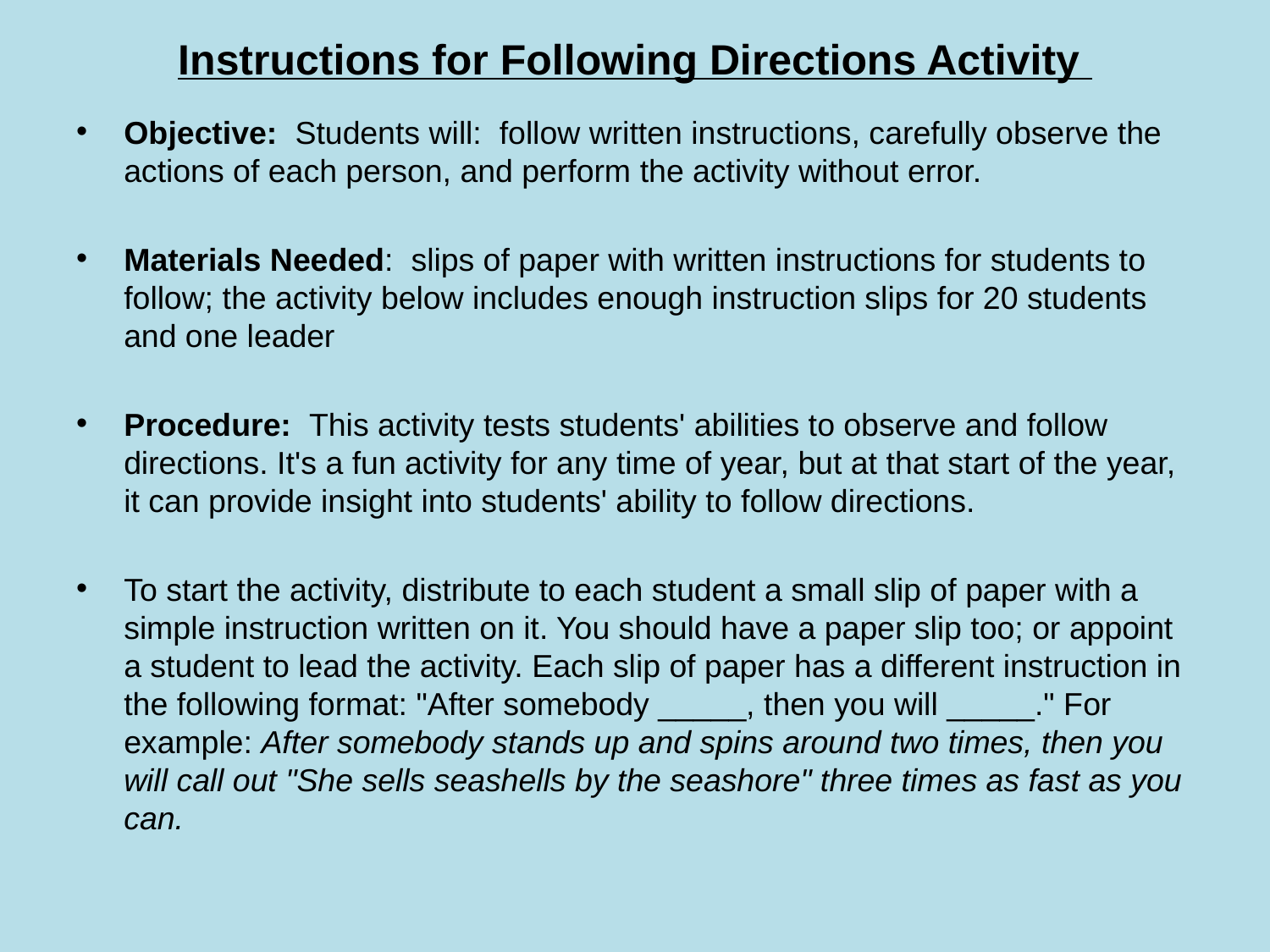

# Instructions for Following Directions Activity
Objective:  Students will:  follow written instructions, carefully observe the actions of each person, and perform the activity without error.

Materials Needed:  slips of paper with written instructions for students to follow; the activity below includes enough instruction slips for 20 students and one leader

Procedure:  This activity tests students' abilities to observe and follow directions. It's a fun activity for any time of year, but at that start of the year, it can provide insight into students' ability to follow directions.

To start the activity, distribute to each student a small slip of paper with a simple instruction written on it. You should have a paper slip too; or appoint a student to lead the activity. Each slip of paper has a different instruction in the following format: "After somebody _____, then you will _____." For example: After somebody stands up and spins around two times, then you will call out "She sells seashells by the seashore" three times as fast as you can.